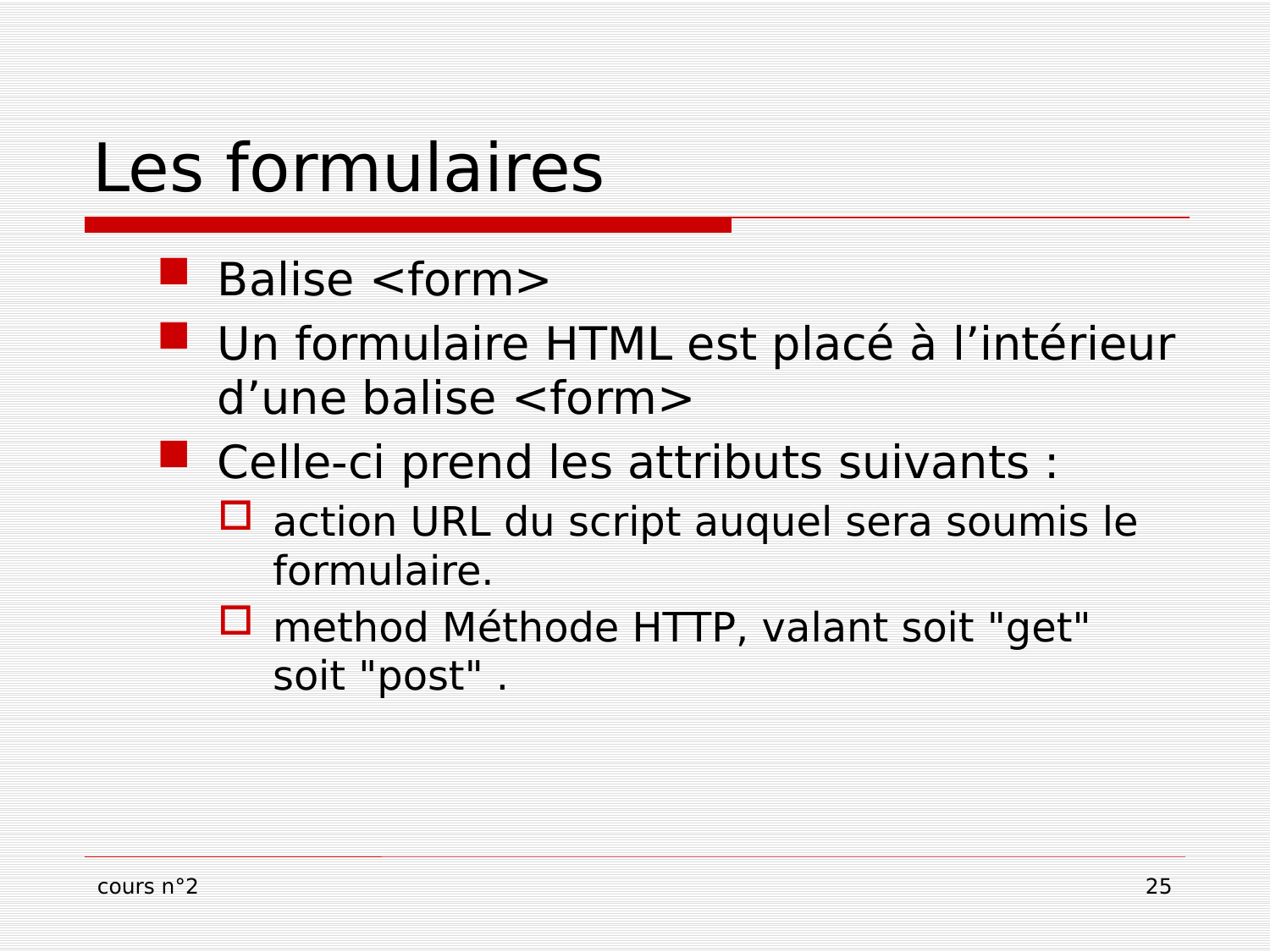

# Les formulaires
Balise <form>
Un formulaire HTML est placé à l’intérieur d’une balise <form>
Celle-ci prend les attributs suivants :
action URL du script auquel sera soumis le formulaire.
method Méthode HTTP, valant soit "get" soit "post" .
cours n°2
25